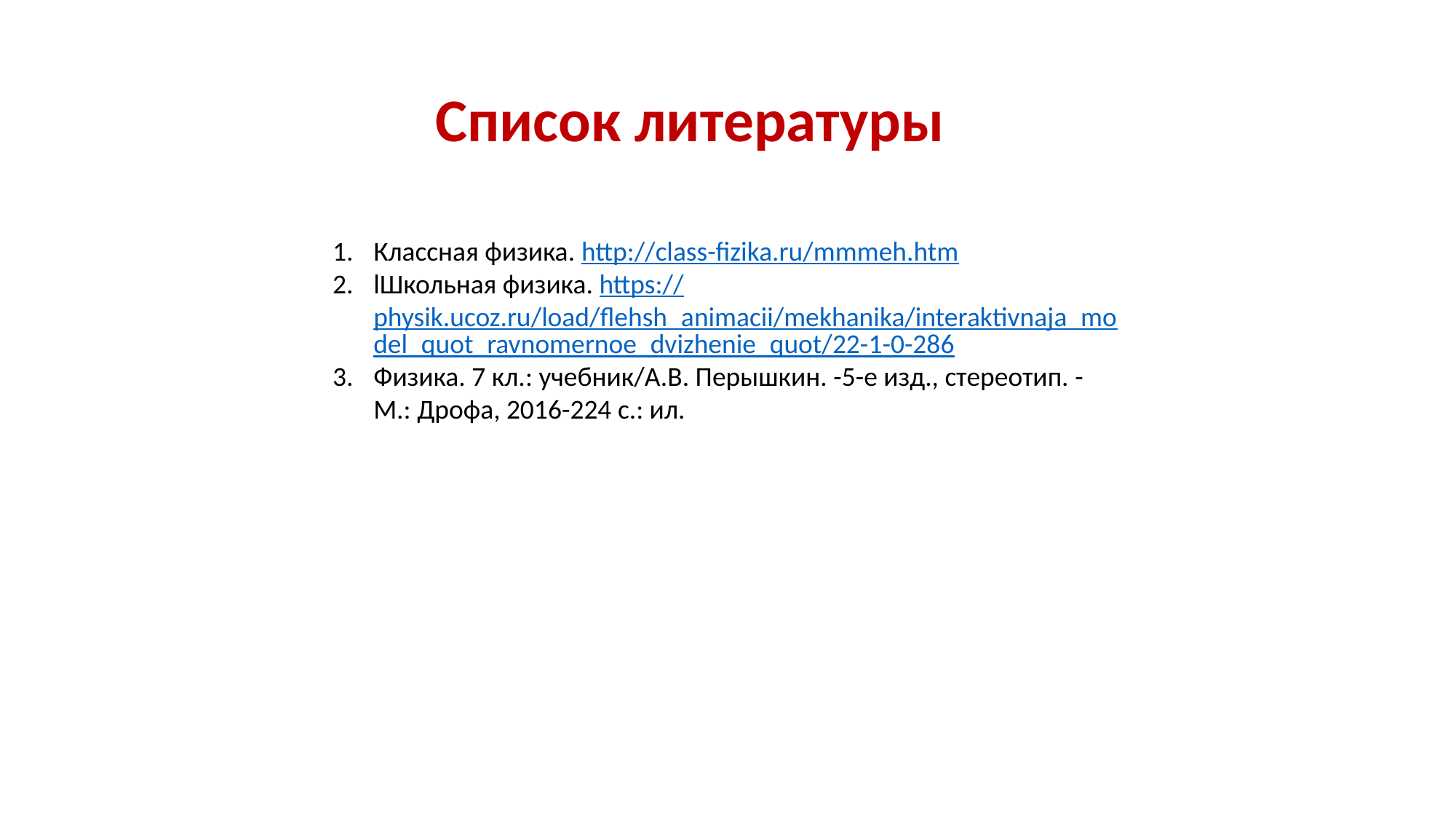

Список литературы
Классная физика. http://class-fizika.ru/mmmeh.htm
lШкольная физика. https://physik.ucoz.ru/load/flehsh_animacii/mekhanika/interaktivnaja_model_quot_ravnomernoe_dvizhenie_quot/22-1-0-286
Физика. 7 кл.: учебник/А.В. Перышкин. -5-е изд., стереотип. - М.: Дрофа, 2016-224 с.: ил.